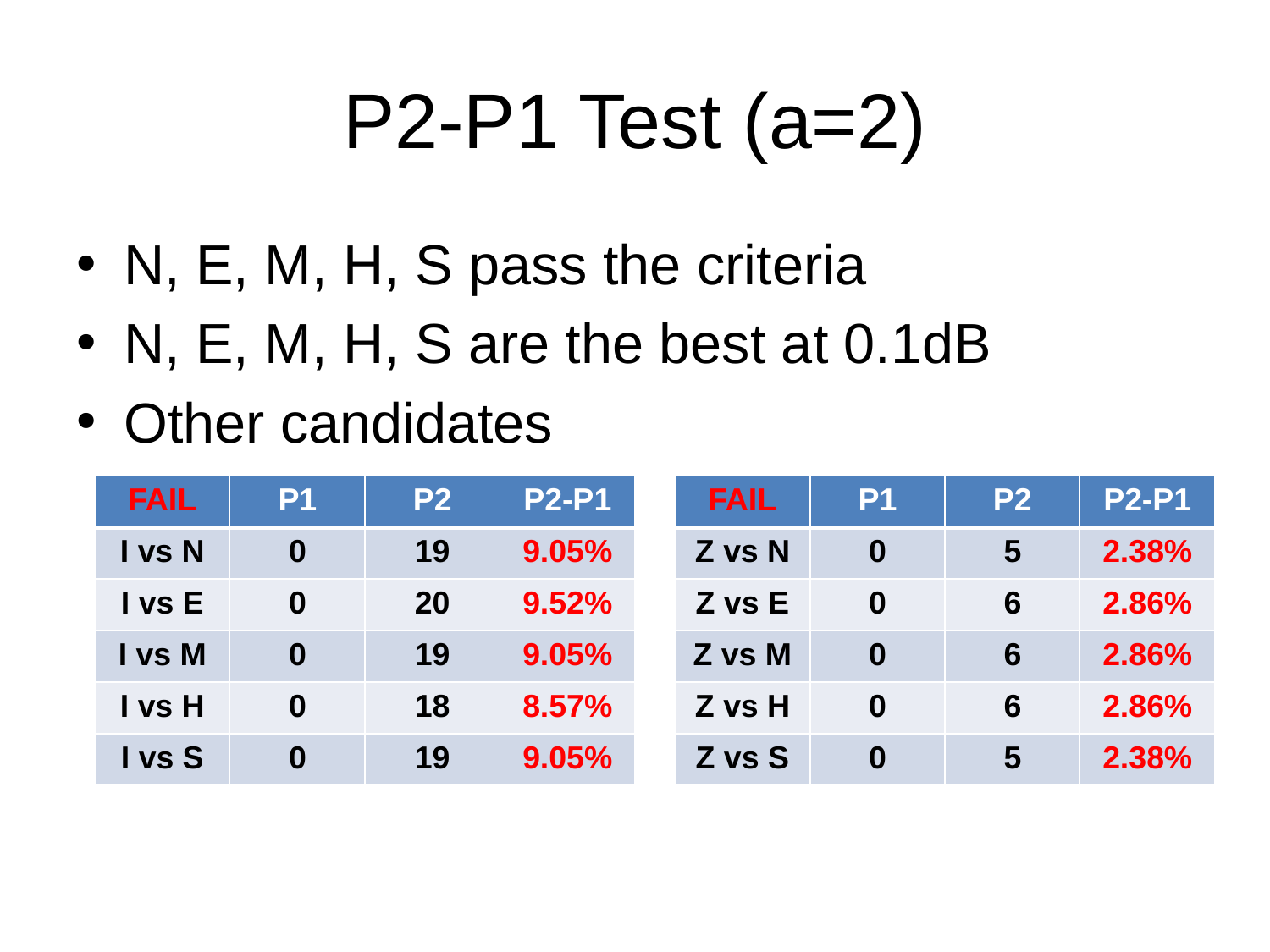

# P2-P1 Test (a=2)
N, E, M, H, S pass the criteria
N, E, M, H, S are the best at 0.1dB
Other candidates
| FAIL | P1 | P2 | P2-P1 |
| --- | --- | --- | --- |
| I vs N | 0 | 19 | 9.05% |
| I vs E | 0 | 20 | 9.52% |
| I vs M | 0 | 19 | 9.05% |
| I vs H | 0 | 18 | 8.57% |
| I vs S | 0 | 19 | 9.05% |
| FAIL | P1 | P2 | P2-P1 |
| --- | --- | --- | --- |
| Z vs N | 0 | 5 | 2.38% |
| Z vs E | 0 | 6 | 2.86% |
| Z vs M | 0 | 6 | 2.86% |
| Z vs H | 0 | 6 | 2.86% |
| Z vs S | 0 | 5 | 2.38% |